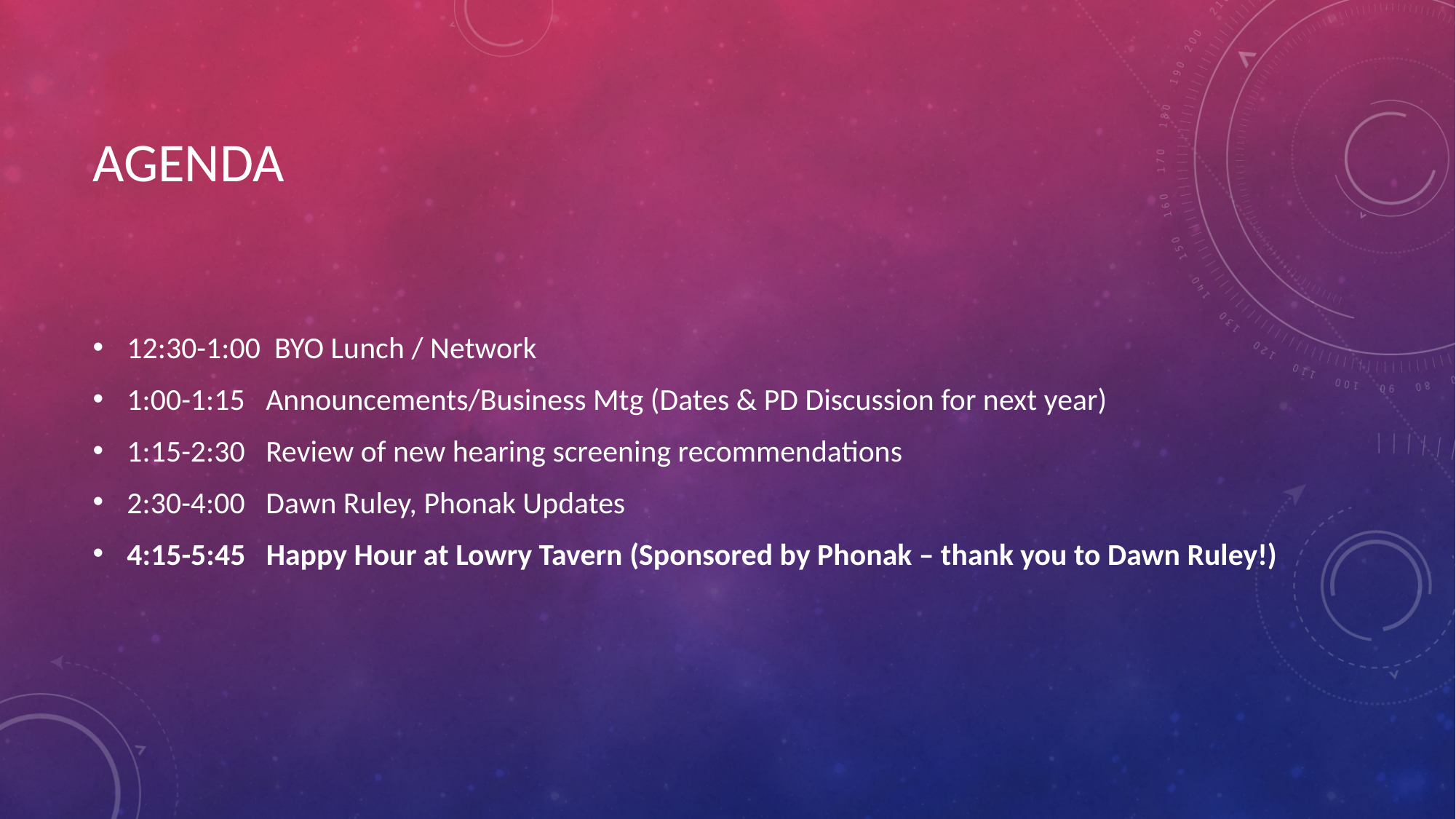

# agenda
12:30-1:00  BYO Lunch / Network
1:00-1:15   Announcements/Business Mtg (Dates & PD Discussion for next year)
1:15-2:30   Review of new hearing screening recommendations
2:30-4:00   Dawn Ruley, Phonak Updates
4:15-5:45   Happy Hour at Lowry Tavern (Sponsored by Phonak – thank you to Dawn Ruley!)